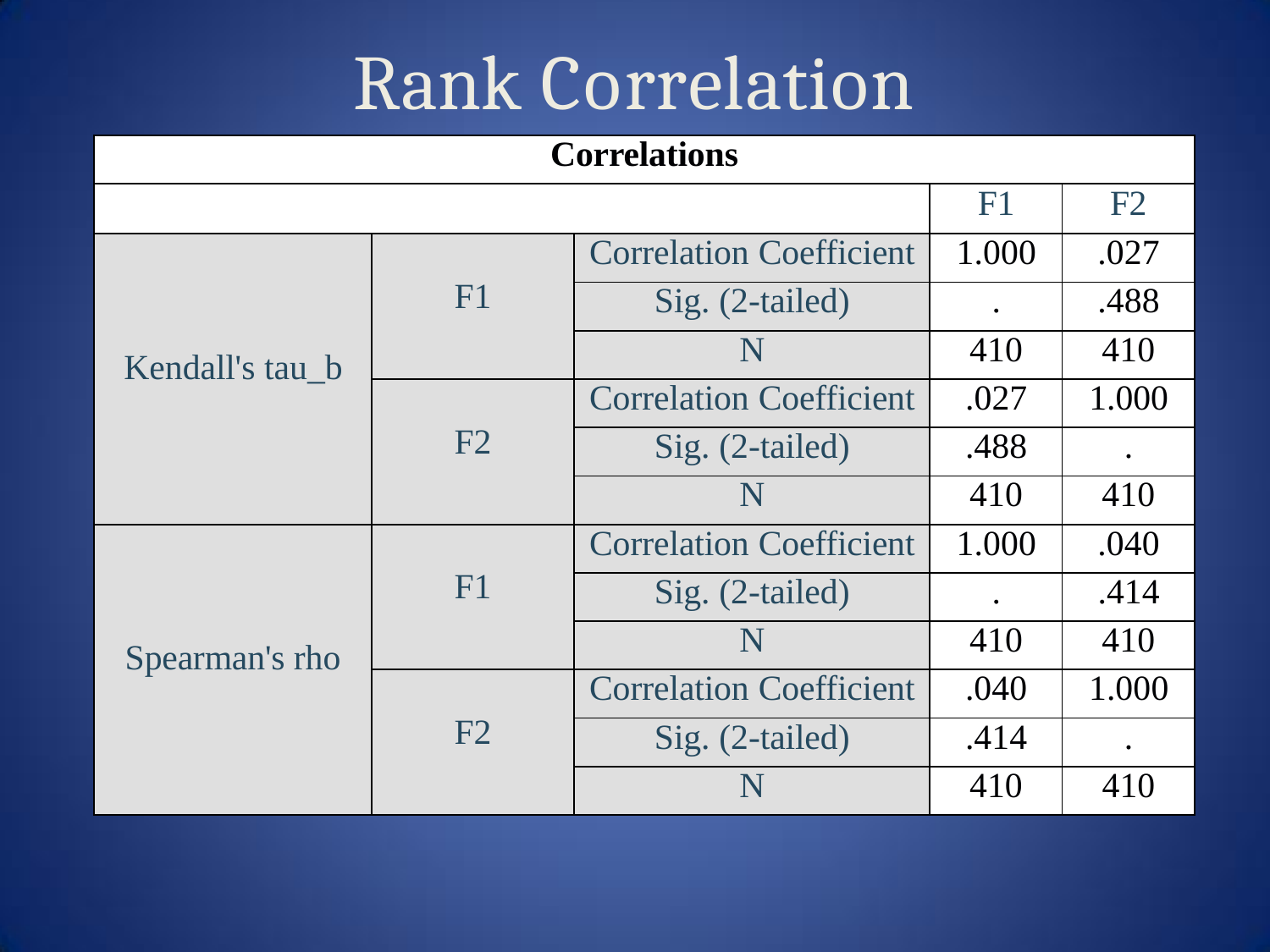

# Rank Correlation
| Correlations |  |  |  |  |
| --- | --- | --- | --- | --- |
|  |  |  | F1 | F2 |
| Kendall's tau\_b | F1 | Correlation Coefficient | 1.000 | .027 |
|  |  | Sig. (2-tailed) | . | .488 |
|  |  | N | 410 | 410 |
|  | F2 | Correlation Coefficient | .027 | 1.000 |
|  |  | Sig. (2-tailed) | .488 | . |
|  |  | N | 410 | 410 |
| Spearman's rho | F1 | Correlation Coefficient | 1.000 | .040 |
|  |  | Sig. (2-tailed) | . | .414 |
|  |  | N | 410 | 410 |
|  | F2 | Correlation Coefficient | .040 | 1.000 |
|  |  | Sig. (2-tailed) | .414 | . |
|  |  | N | 410 | 410 |